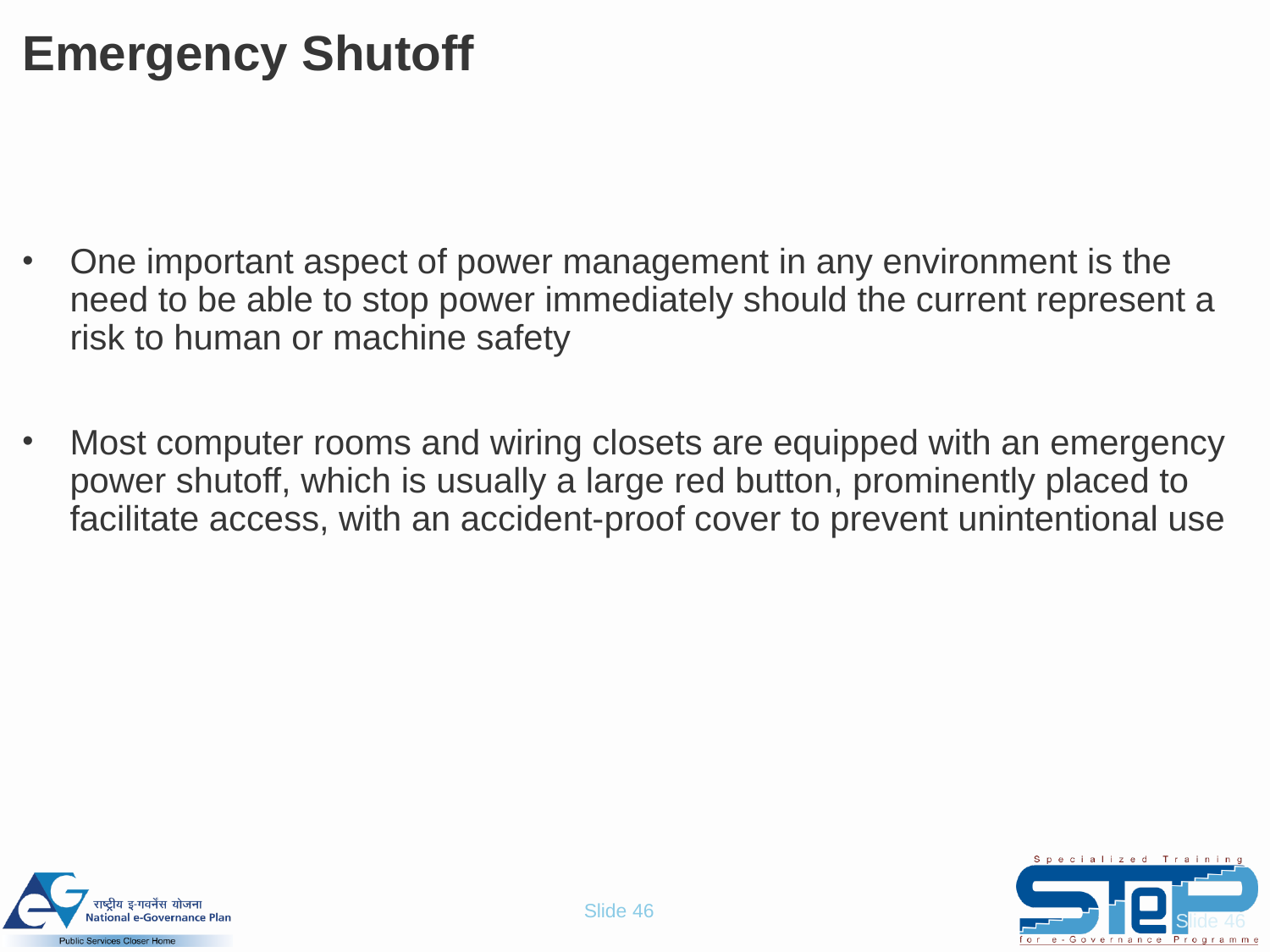

# Emergency Shutoff
One important aspect of power management in any environment is the need to be able to stop power immediately should the current represent a risk to human or machine safety

Most computer rooms and wiring closets are equipped with an emergency power shutoff, which is usually a large red button, prominently placed to facilitate access, with an accident-proof cover to prevent unintentional use
 Slide 46